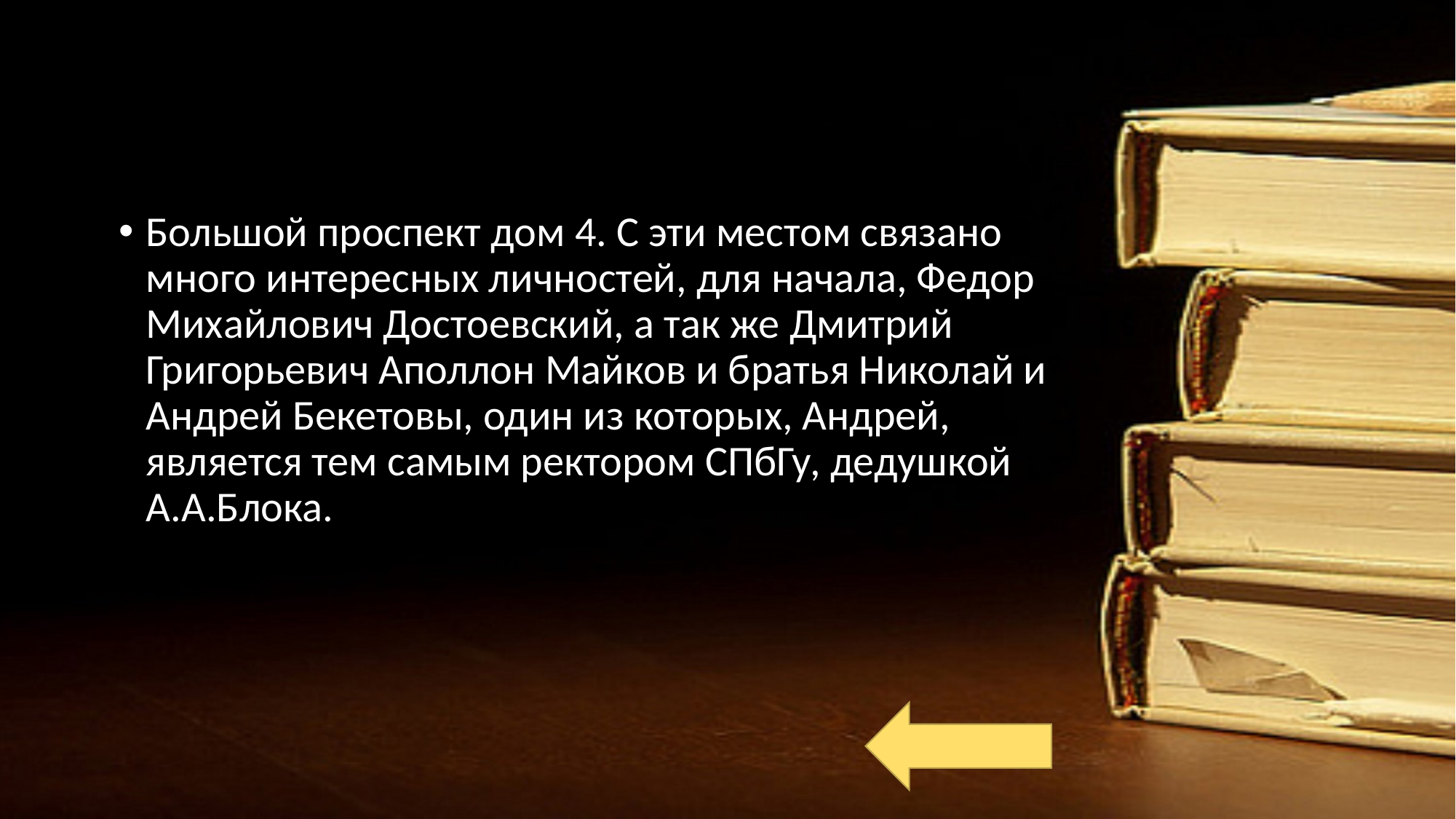

Большой проспект дом 4. С эти местом связано много интересных личностей, для начала, Федор Михайлович Достоевский, а так же Дмитрий Григорьевич Аполлон Майков и братья Николай и Андрей Бекетовы, один из которых, Андрей, является тем самым ректором СПбГу, дедушкой А.А.Блока.